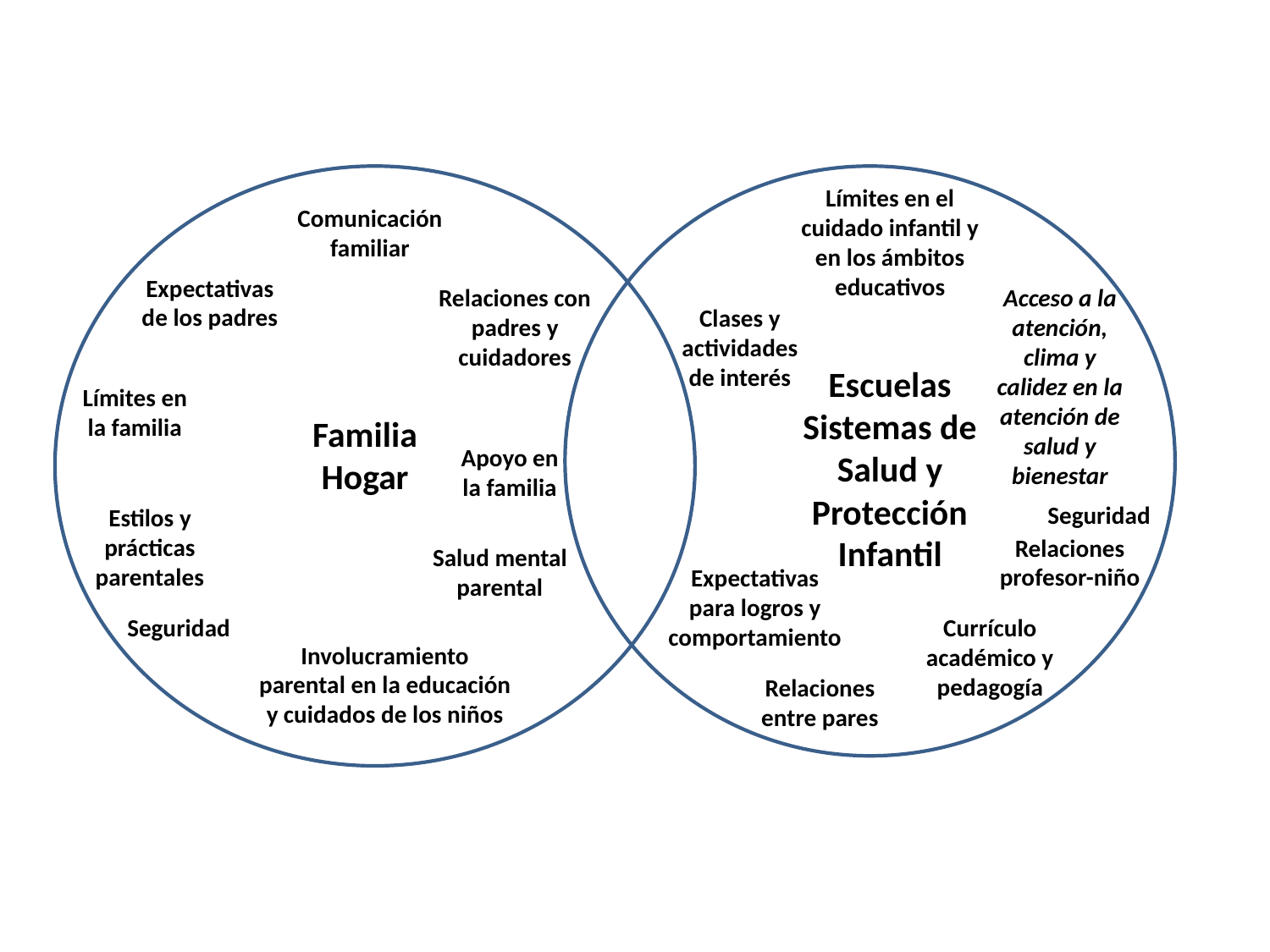

Límites en el cuidado infantil y en los ámbitos educativos
Comunicación familiar
Expectativas de los padres
Relaciones con padres y cuidadores
Acceso a la atención, clima y calidez en la atención de salud y bienestar
Clases y actividades de interés
Escuelas Sistemas de Salud y Protección Infantil
Límites en la familia
Familia Hogar
Apoyo en la familia
Seguridad
Estilos y prácticas parentales
Relaciones profesor-niño
Salud mental parental
Expectativas para logros y comportamiento
Seguridad
Currículo académico y pedagogía
Involucramiento parental en la educación y cuidados de los niños
Relaciones entre pares